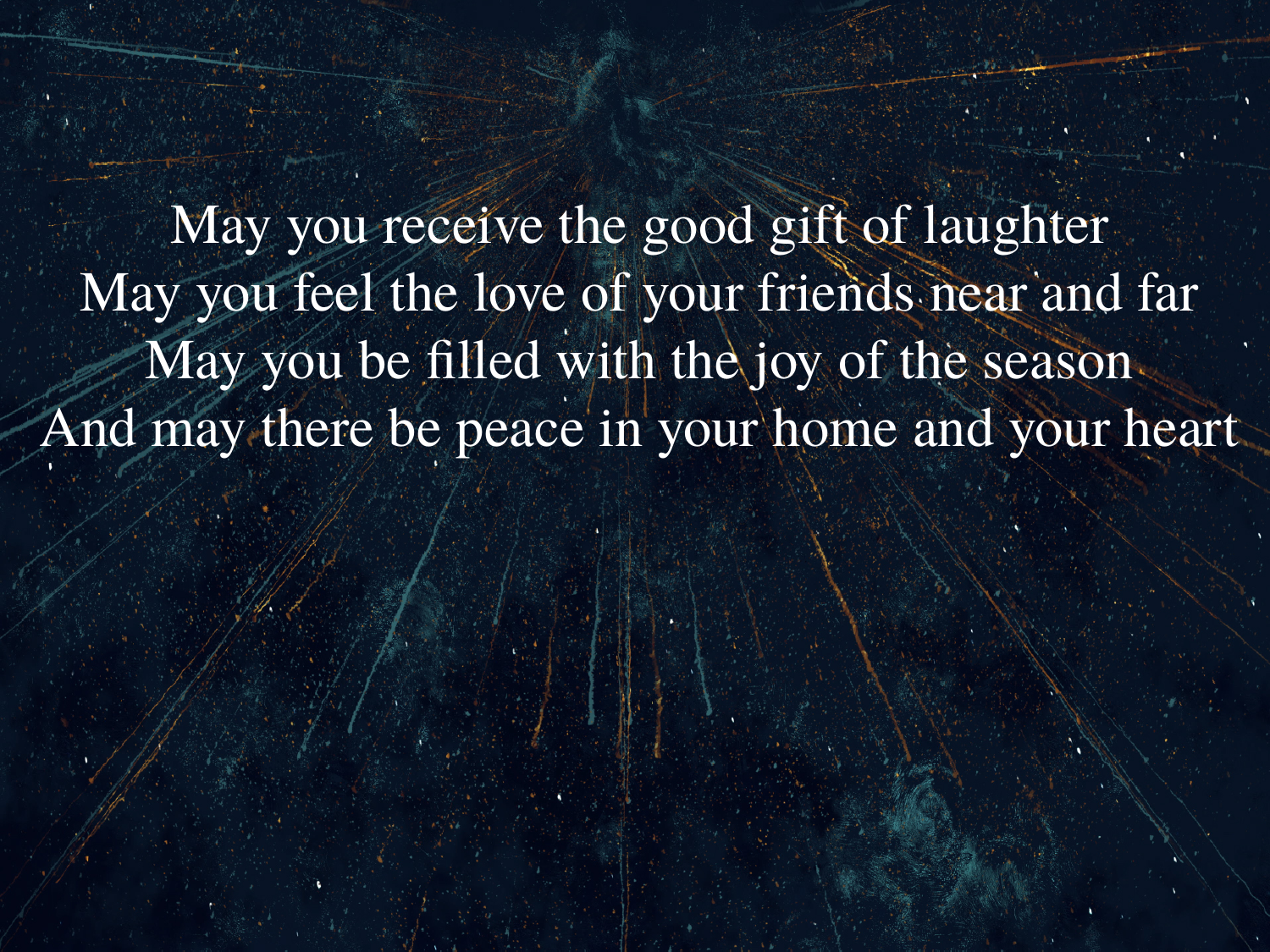

# May you receive the good gift of laughter May you feel the love of your friends near and far May you be filled with the joy of the season And may there be peace in your home and your heart